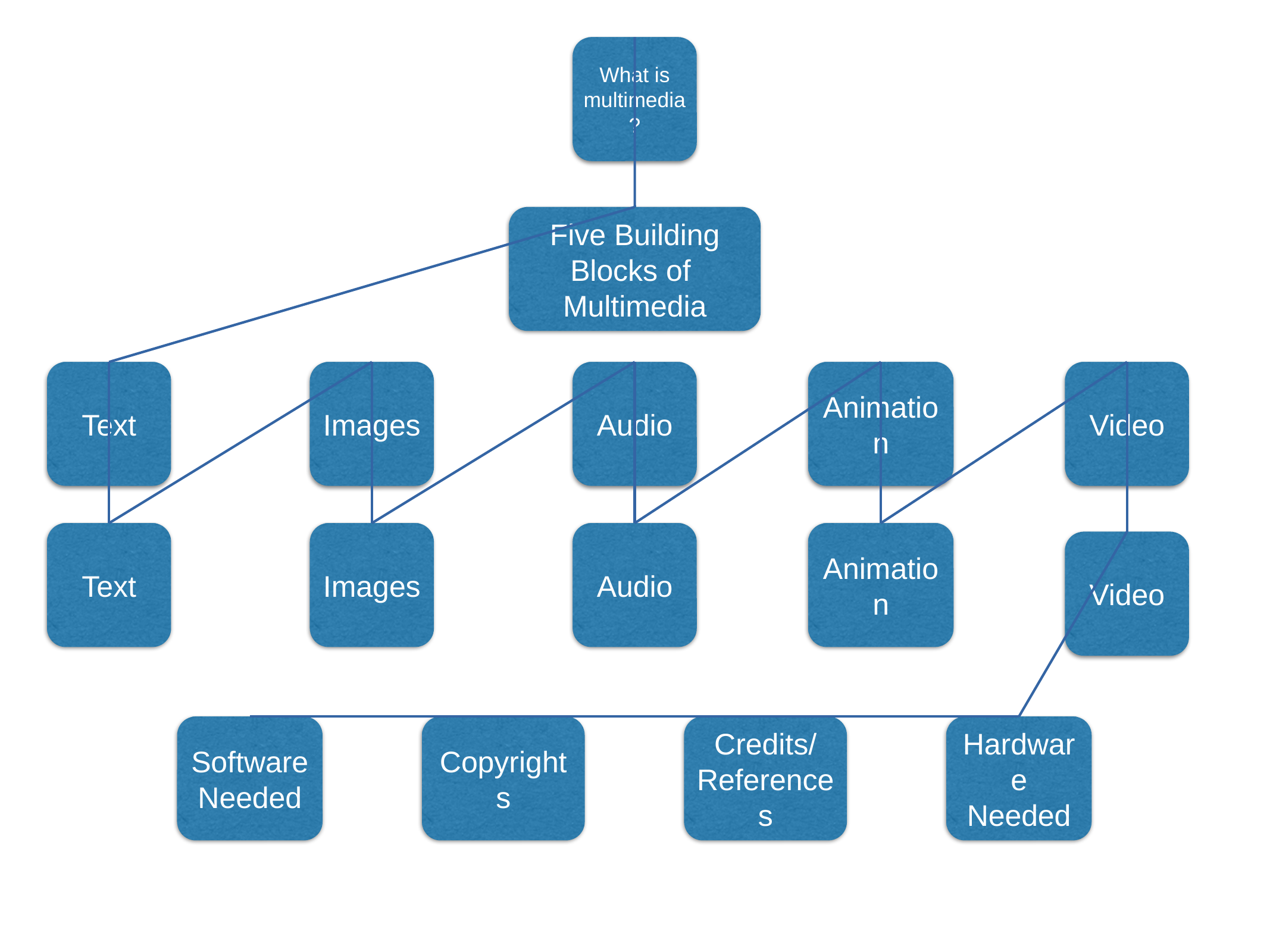

What is multimedia?
Five Building Blocks of
Multimedia
Text
Images
Audio
Animation
Video
Text
Images
Audio
Animation
Video
Software Needed
Copyrights
Credits/References
Hardware Needed